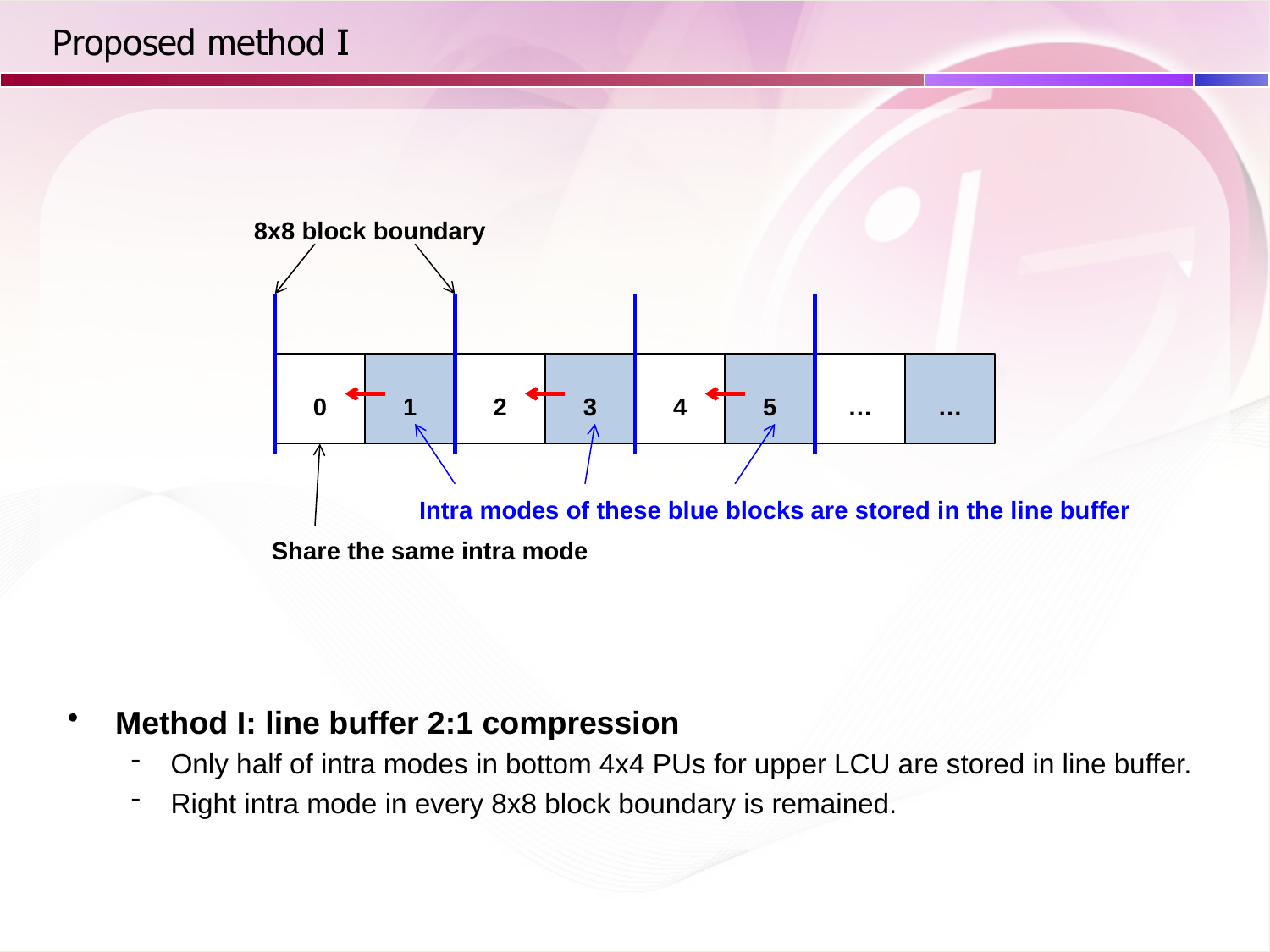

# Proposed method I
8x8 block boundary

0
1
2
3
4
5
…
…
Intra modes of these blue blocks are stored in the line buffer
Share the same intra mode
Method I: line buffer 2:1 compression
Only half of intra modes in bottom 4x4 PUs for upper LCU are stored in line buffer.
Right intra mode in every 8x8 block boundary is remained.